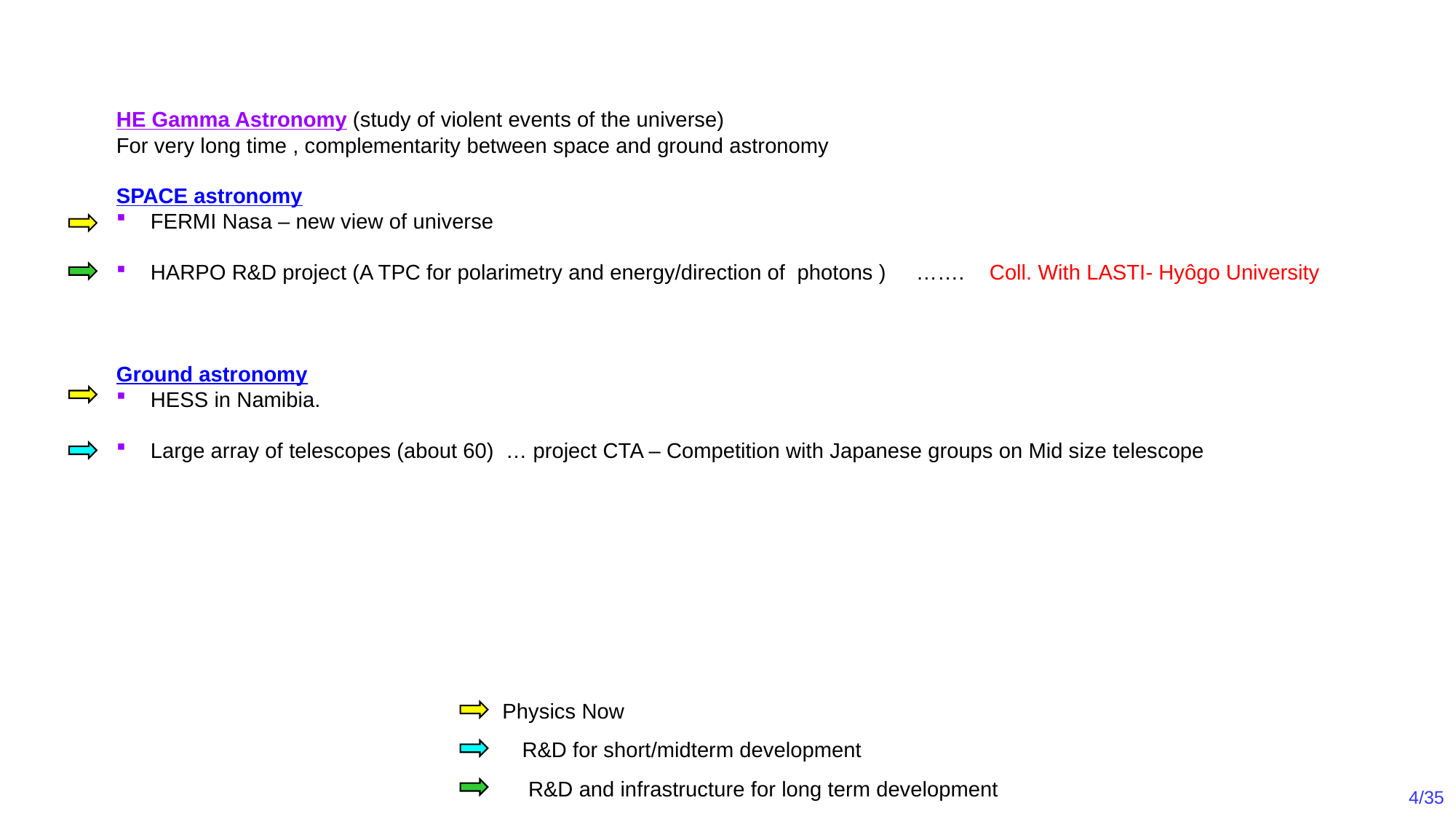

HE Gamma Astronomy (study of violent events of the universe)
For very long time , complementarity between space and ground astronomy

SPACE astronomy
FERMI Nasa – new view of universe

HARPO R&D project (A TPC for polarimetry and energy/direction of  photons )     …….    Coll. With LASTI- Hyôgo University

Ground astronomy
HESS in Namibia.

Large array of telescopes (about 60)  … project CTA – Competition with Japanese groups on Mid size telescope

Physics Now

R&D for short/midterm development

R&D and infrastructure for long term development
4